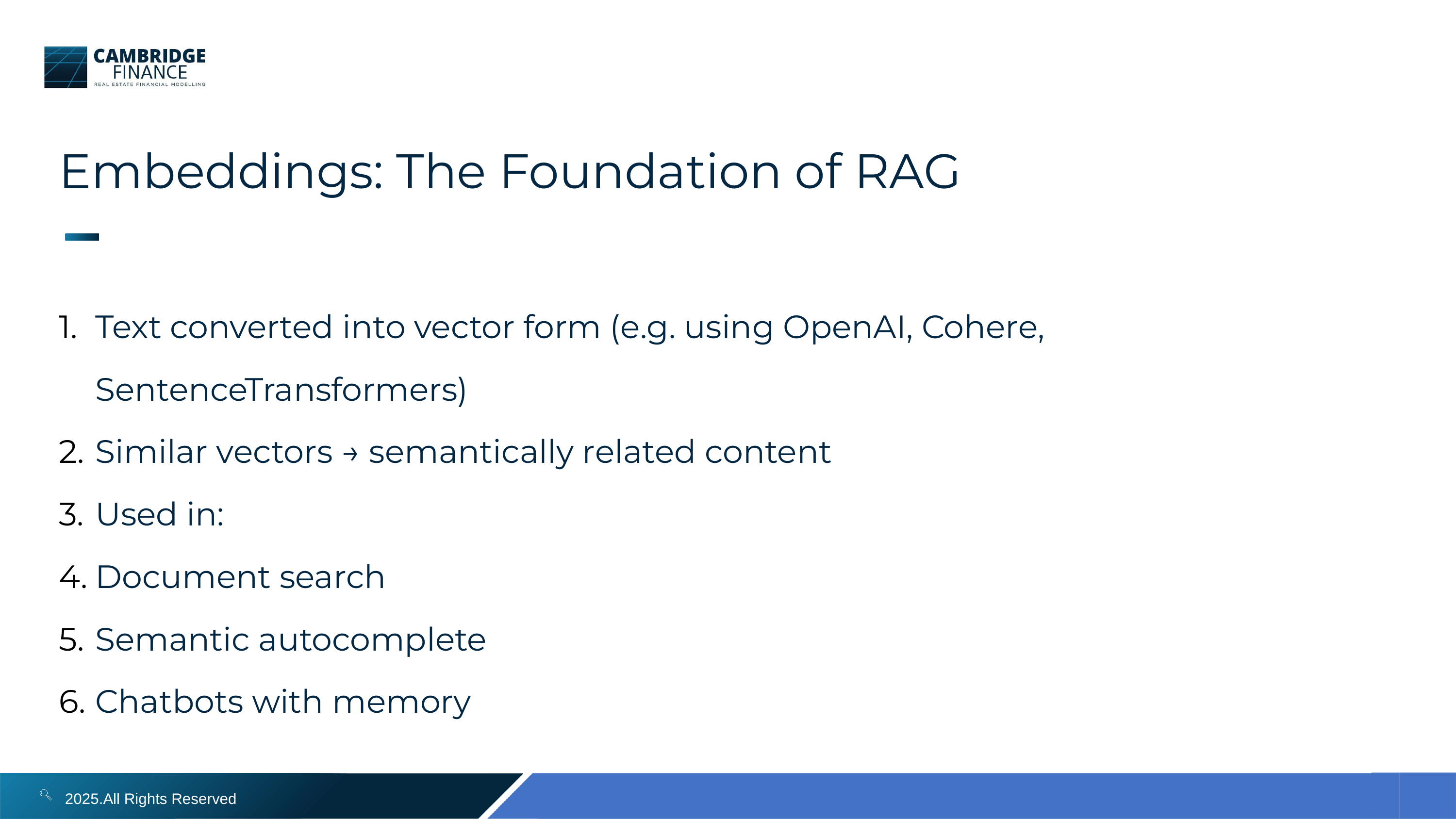

Embeddings: The Foundation of RAG

Text converted into vector form (e.g. using OpenAI, Cohere, SentenceTransformers)
Similar vectors → semantically related content
Used in:
Document search
Semantic autocomplete
Chatbots with memory

2025.All Rights Reserved